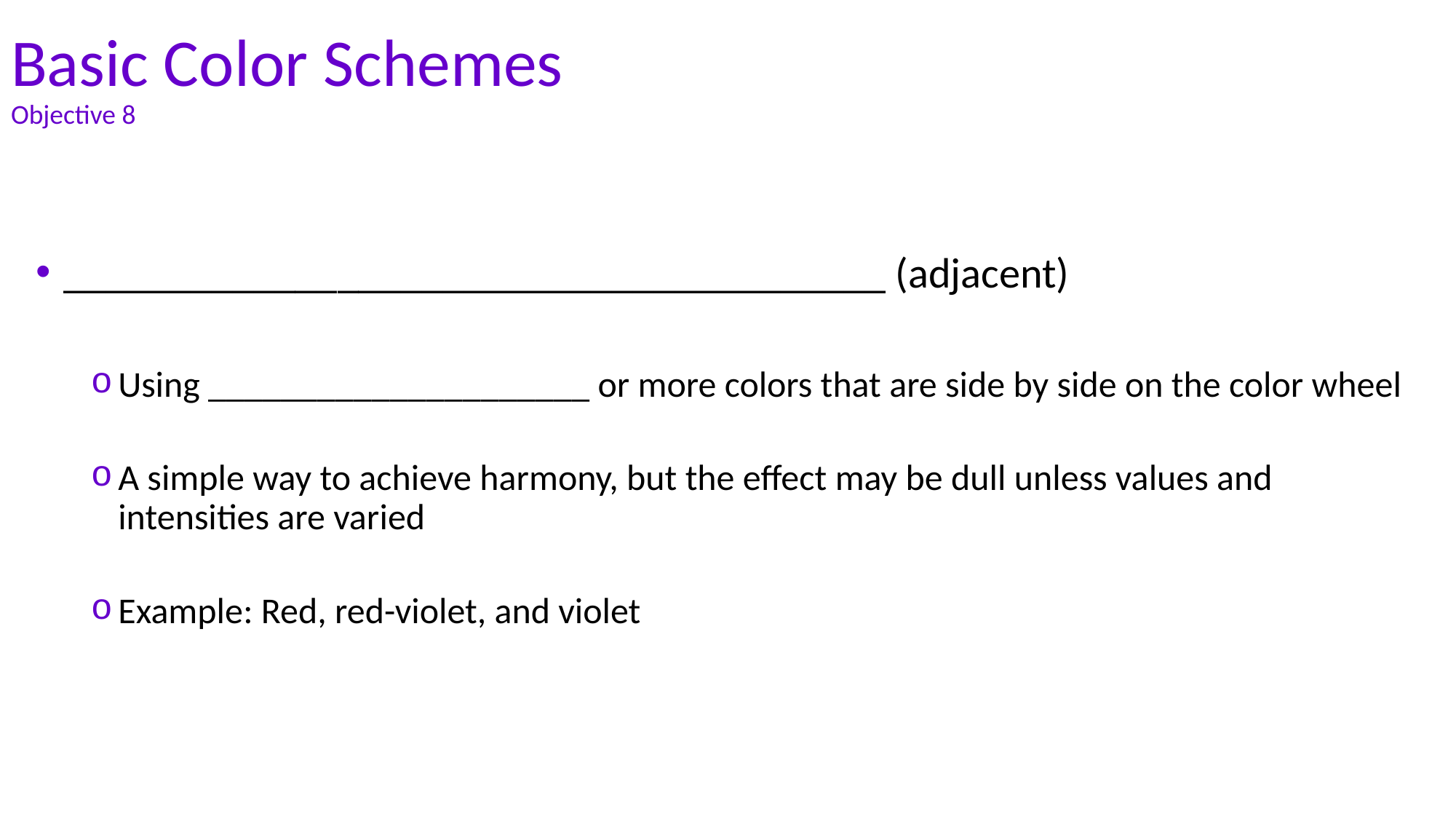

# Basic Color Schemes Objective 8
_______________________________________ (adjacent)

Using _____________________ or more colors that are side by side on the color wheel

A simple way to achieve harmony, but the effect may be dull unless values and intensities are varied

Example: Red, red-violet, and violet